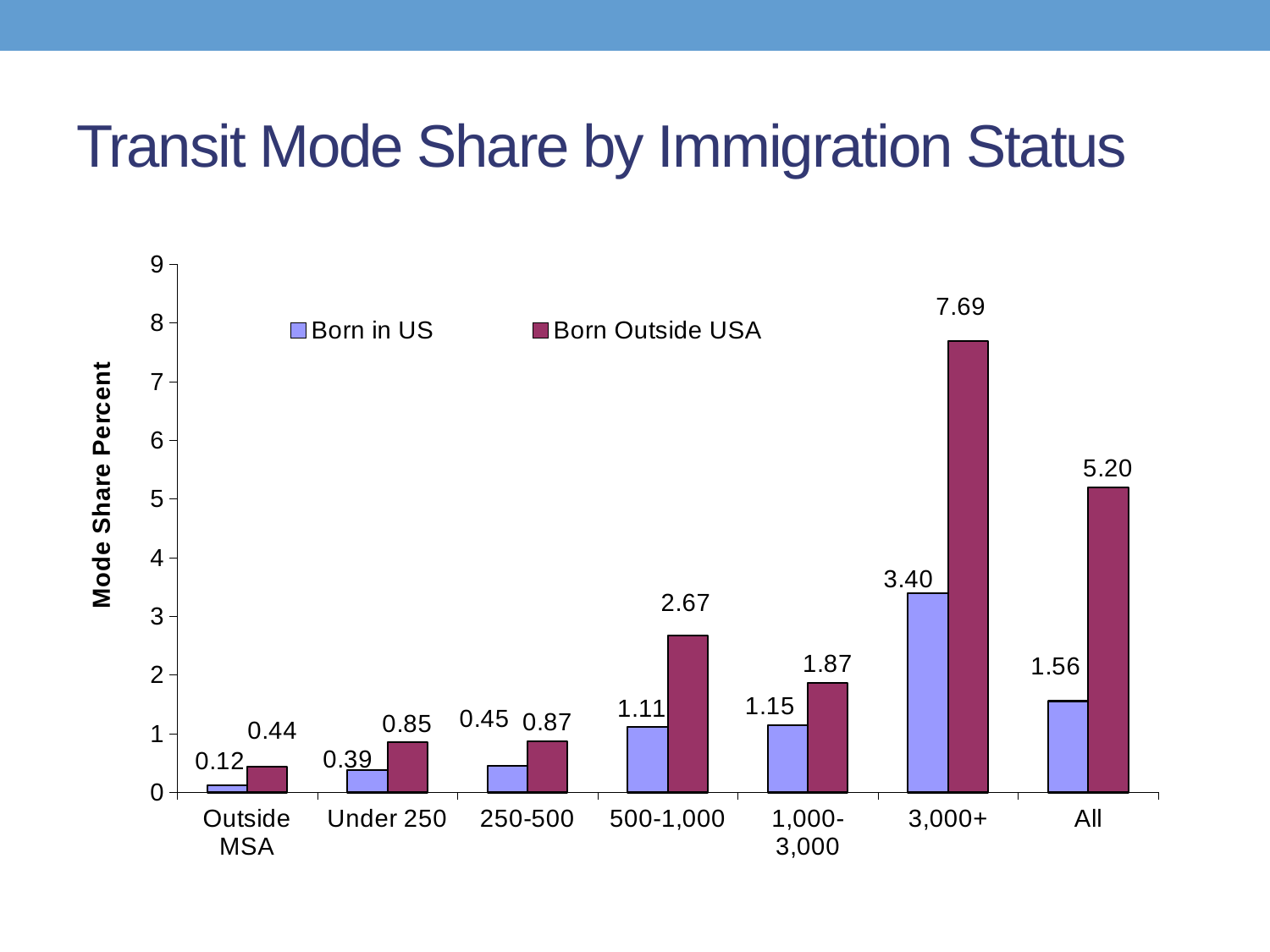

# Transit Mode Share by Immigration Status

### Chart

| Category | Born in US | Born Outside USA |
|---|---|---|
| Outside MSA | 0.11934266035574205 | 0.4361828319079027 |
| Under 250 | 0.3868633172897883 | 0.8518430651412451 |
| 250-500 | 0.45341414889242737 | 0.8722372719260777 |
| 500-1,000 | 1.112636116703784 | 2.673595513476245 |
| 1,000-3,000 | 1.1457452440709097 | 1.867455386288424 |
| 3,000+ | 3.3988889594324427 | 7.69065549152154 |
| All | 1.5564576670657622 | 5.2004340417417945 |